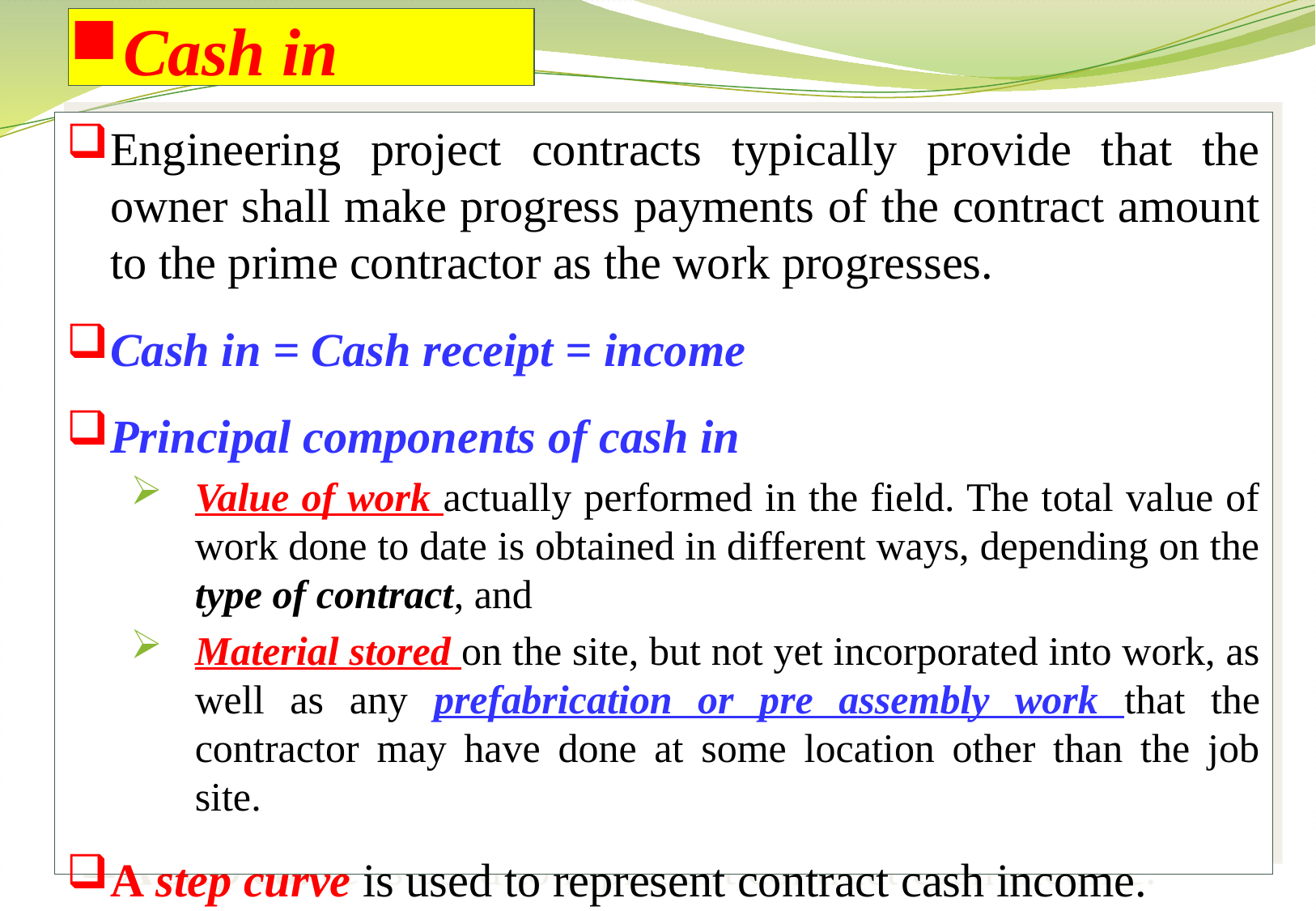

Cash in
Engineering project contracts typically provide that the owner shall make progress payments of the contract amount to the prime contractor as the work progresses.
Cash in = Cash receipt = income
Principal components of cash in
Value of work actually performed in the field. The total value of work done to date is obtained in different ways, depending on the type of contract, and
Material stored on the site, but not yet incorporated into work, as well as any prefabrication or pre assembly work that the contractor may have done at some location other than the job site.
A step curve is used to represent contract cash income.